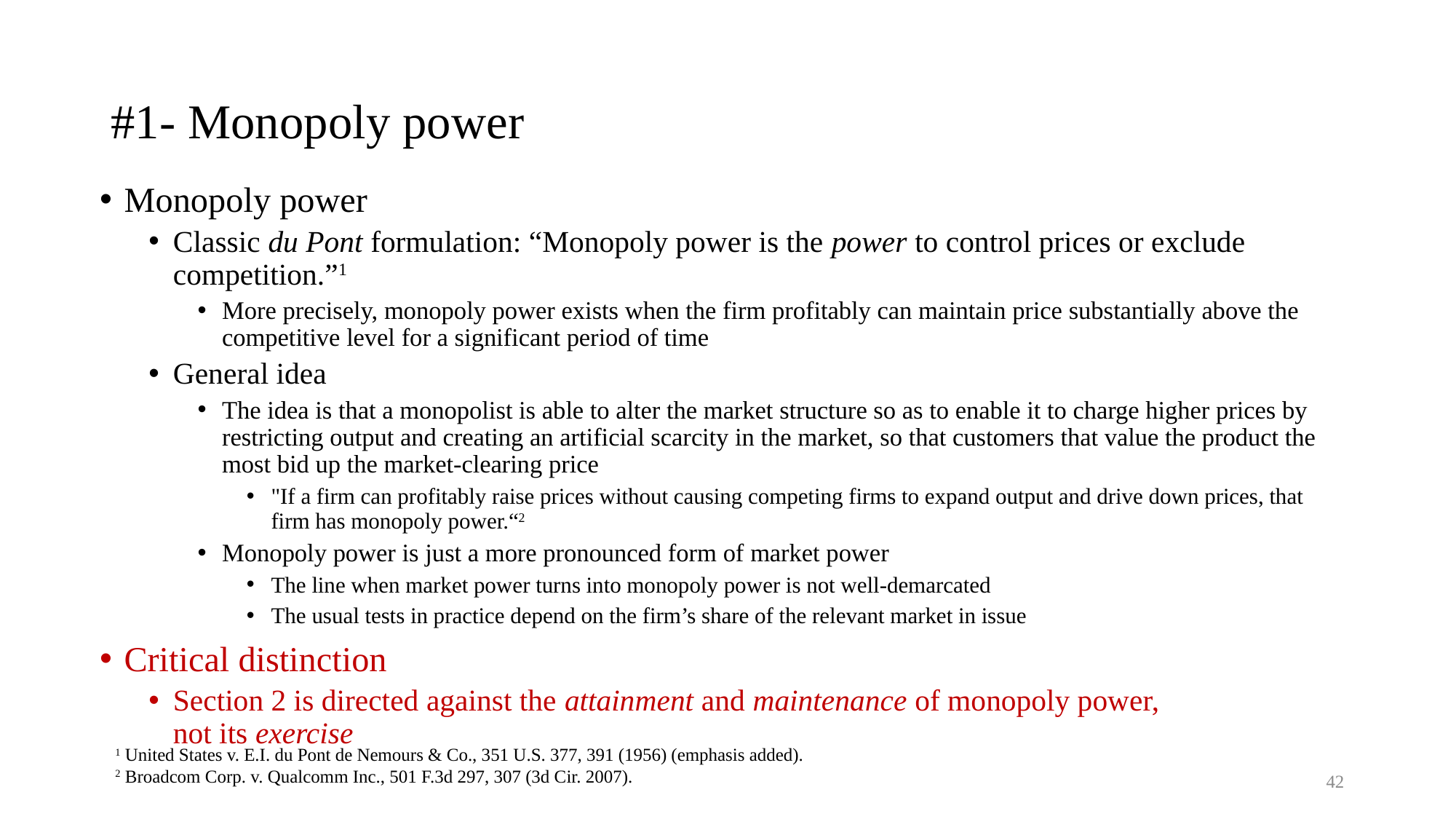

# #1- Monopoly power
Monopoly power
Classic du Pont formulation: “Monopoly power is the power to control prices or exclude competition.”1
More precisely, monopoly power exists when the firm profitably can maintain price substantially above the competitive level for a significant period of time
General idea
The idea is that a monopolist is able to alter the market structure so as to enable it to charge higher prices by restricting output and creating an artificial scarcity in the market, so that customers that value the product the most bid up the market-clearing price
"If a firm can profitably raise prices without causing competing firms to expand output and drive down prices, that firm has monopoly power.“2
Monopoly power is just a more pronounced form of market power
The line when market power turns into monopoly power is not well-demarcated
The usual tests in practice depend on the firm’s share of the relevant market in issue
Critical distinction
Section 2 is directed against the attainment and maintenance of monopoly power,
not its exercise
1 United States v. E.I. du Pont de Nemours & Co., 351 U.S. 377, 391 (1956) (emphasis added).
2 Broadcom Corp. v. Qualcomm Inc., 501 F.3d 297, 307 (3d Cir. 2007).
42